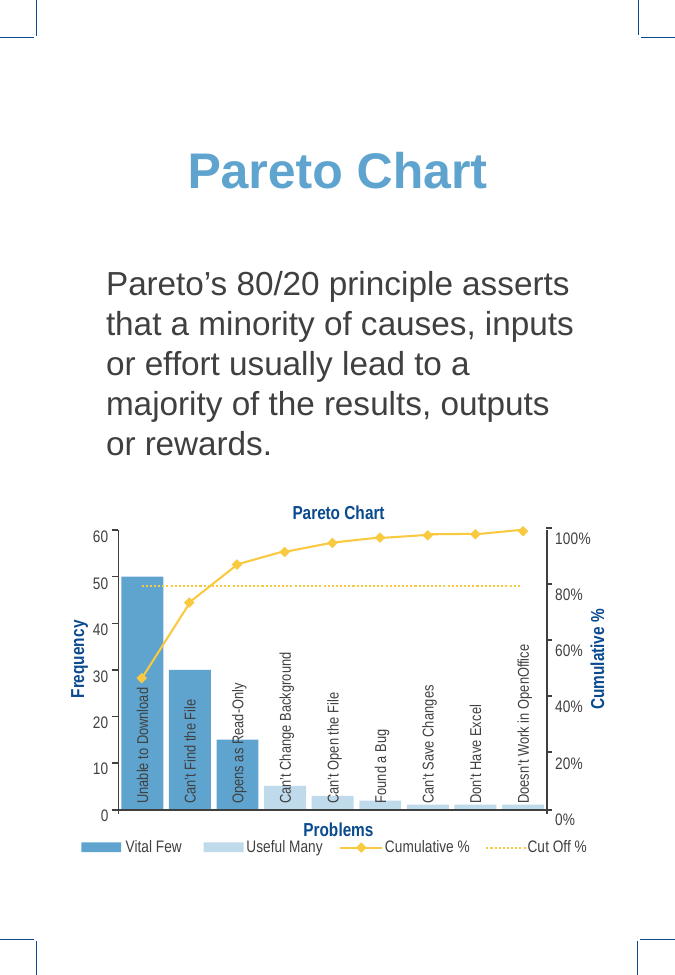

# Pareto Chart
Pareto’s 80/20 principle asserts that a minority of causes, inputs or effort usually lead to a majority of the results, outputs or rewards.
100%
80%
60%
40%
20%
0%
60
50
40
30
20
10
0
Pareto Chart

Frequency
Cumulative %

Unable to Download
Can’t Find the File
Opens as Read-Only
Can’t Change Background
Can’t Open the File
Found a Bug
Can’t Save Changes
Don’t Have Excel
Doesn’t Work in OpenOffice

Problems

Vital Few
Useful Many
Cumulative %
Cut Off %